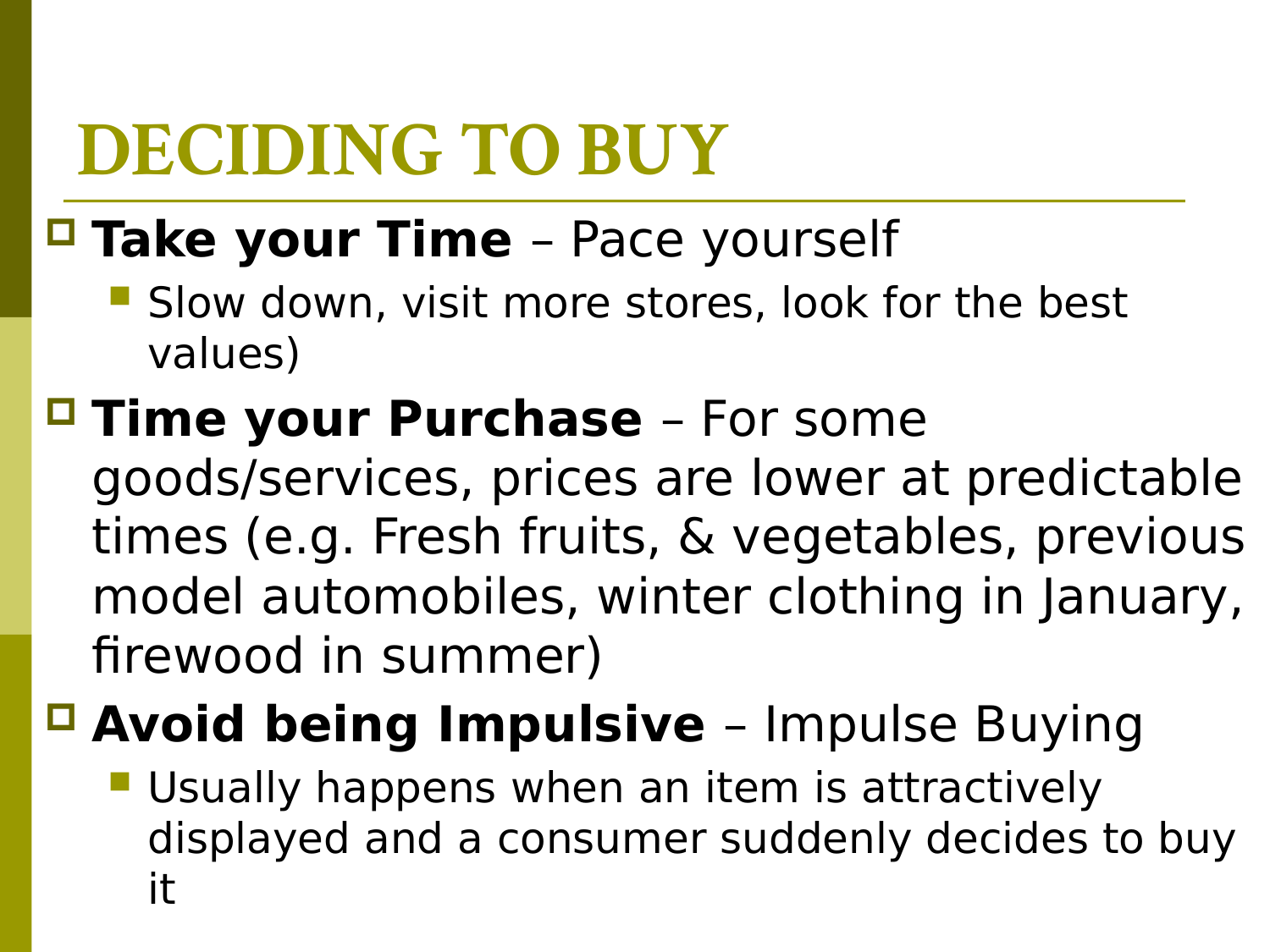

# DECIDING TO BUY
Take your Time – Pace yourself
Slow down, visit more stores, look for the best values)
Time your Purchase – For some goods/services, prices are lower at predictable times (e.g. Fresh fruits, & vegetables, previous model automobiles, winter clothing in January, firewood in summer)
Avoid being Impulsive – Impulse Buying
Usually happens when an item is attractively displayed and a consumer suddenly decides to buy it